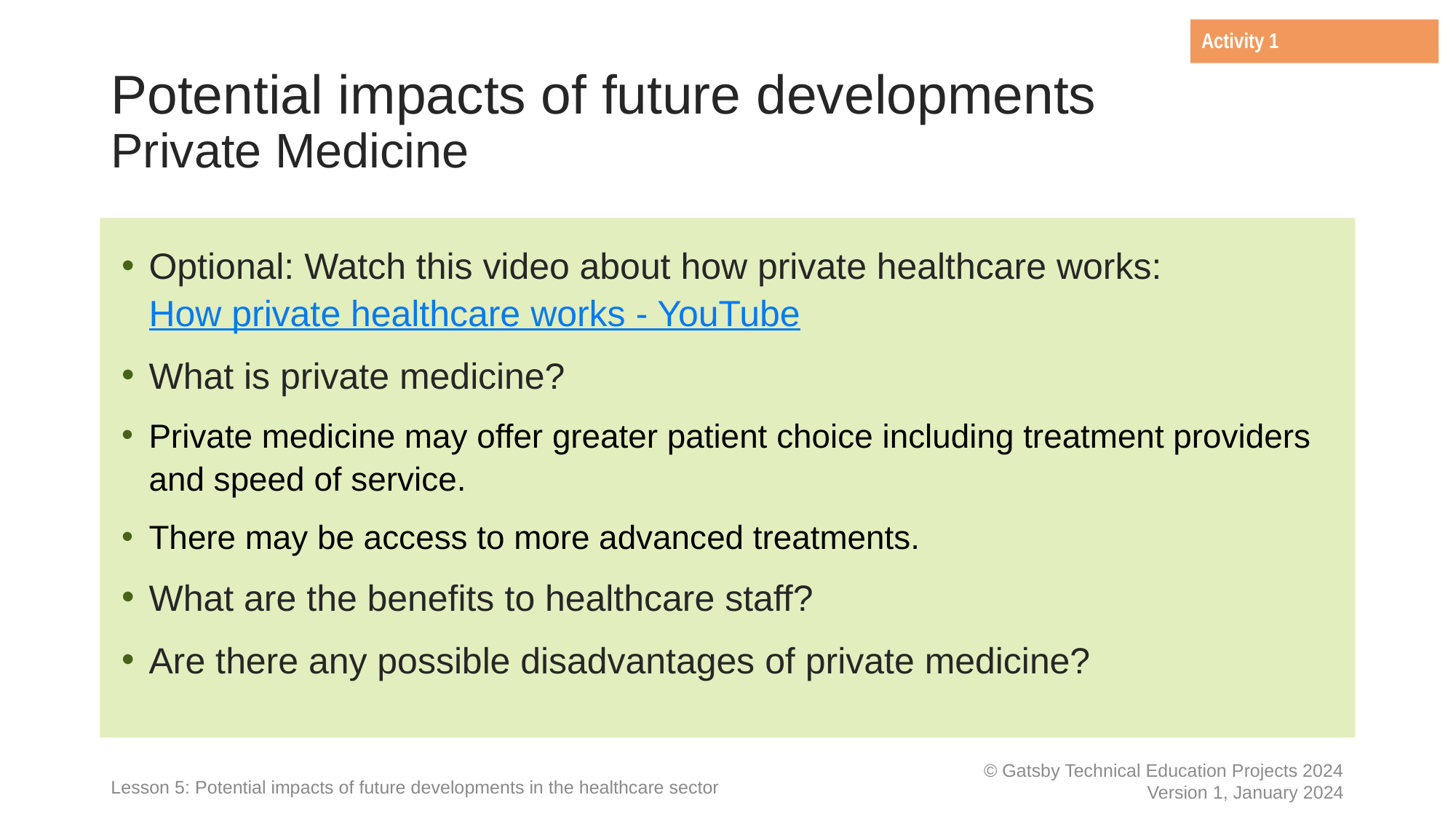

Activity 1
# Potential impacts of future developments Private Medicine
Optional: Watch this video about how private healthcare works: How private healthcare works - YouTube
What is private medicine?
Private medicine may offer greater patient choice including treatment providers and speed of service.
There may be access to more advanced treatments.
What are the benefits to healthcare staff?
Are there any possible disadvantages of private medicine?
Lesson 5: Potential impacts of future developments in the healthcare sector